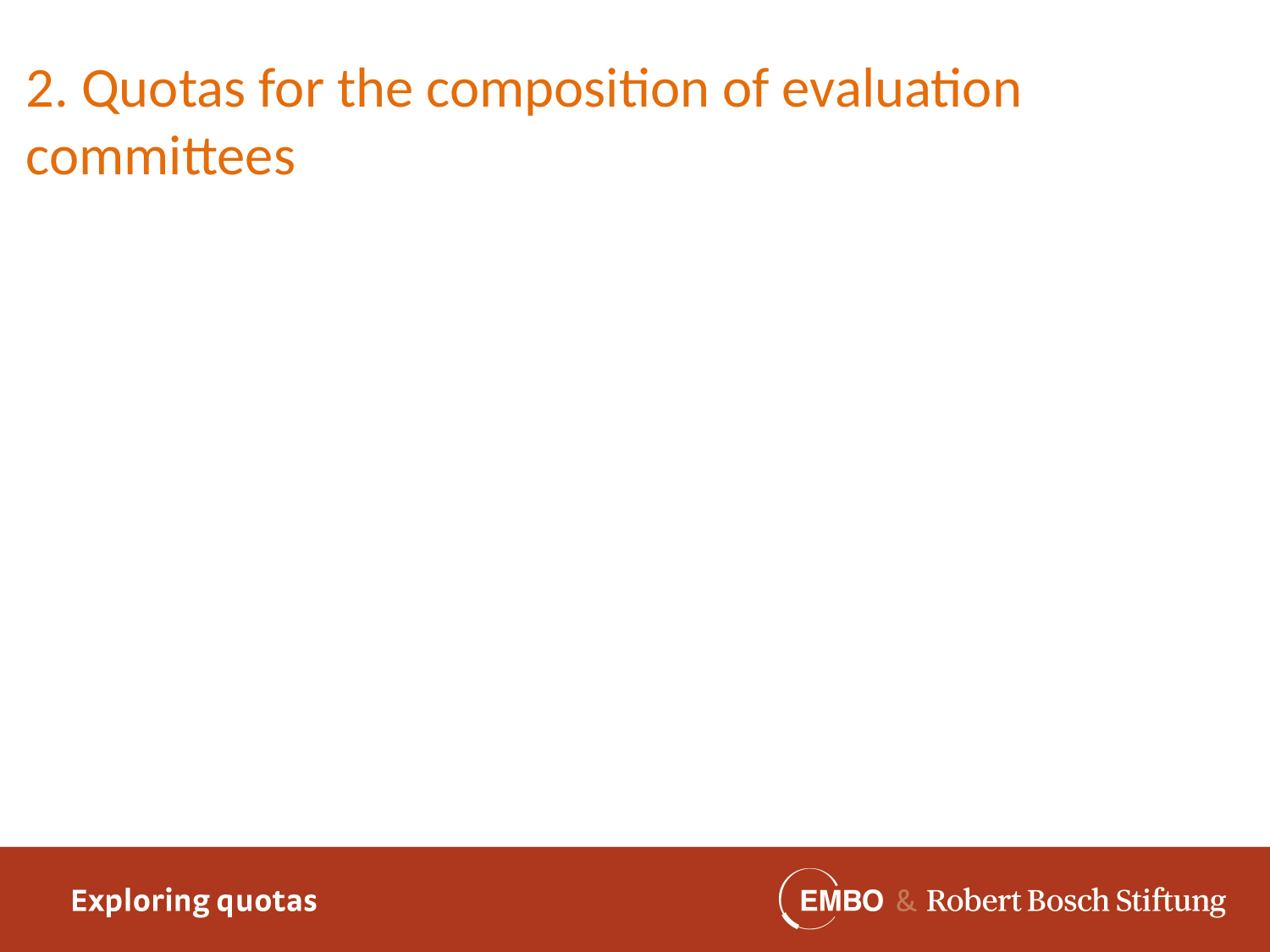

2. Quotas for the composition of evaluation committees